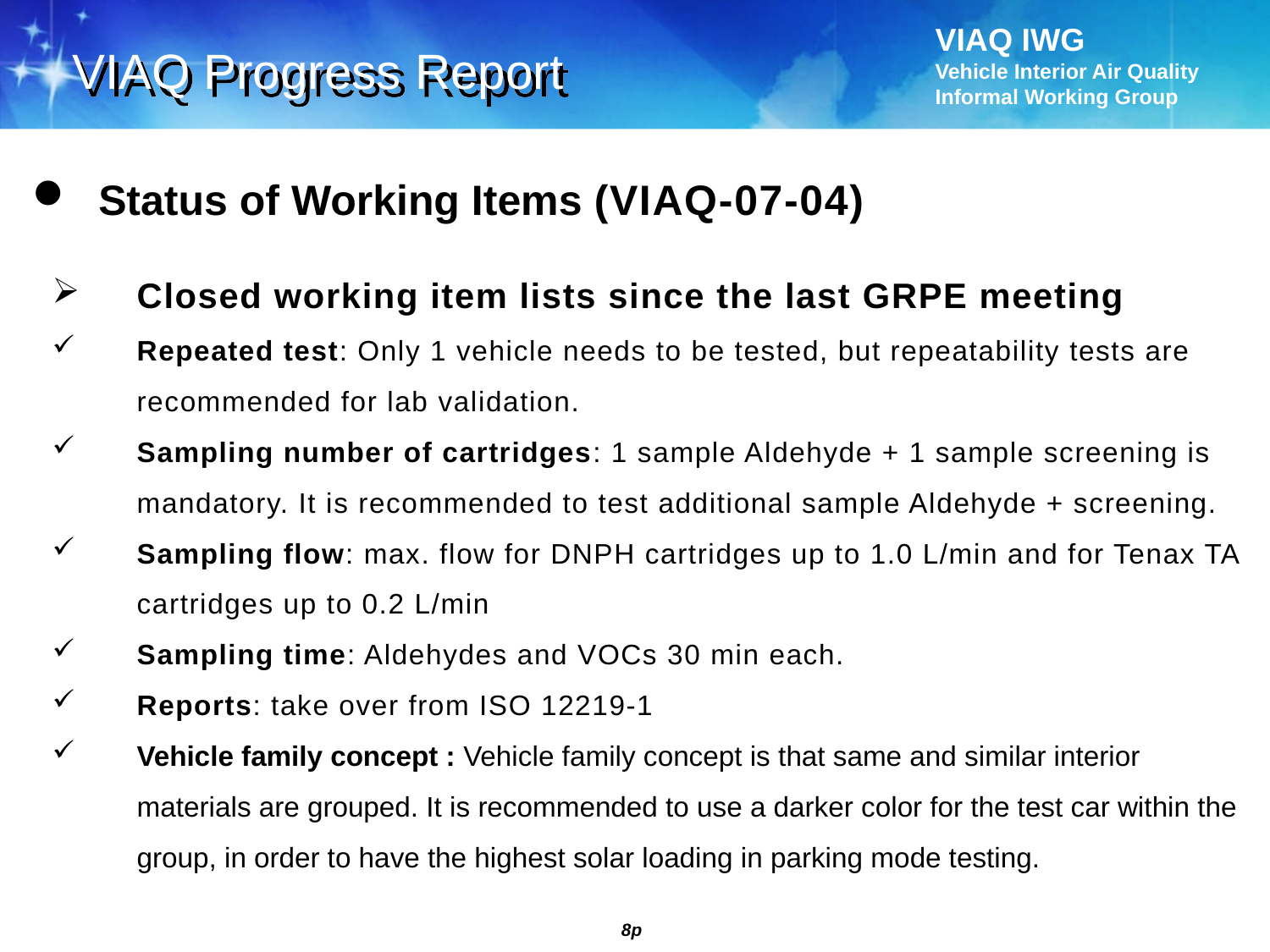

VIAQ Progress Report
  Status of Working Items (VIAQ-07-04)
Closed working item lists since the last GRPE meeting
Repeated test: Only 1 vehicle needs to be tested, but repeatability tests are recommended for lab validation.
Sampling number of cartridges: 1 sample Aldehyde + 1 sample screening is mandatory. It is recommended to test additional sample Aldehyde + screening.
Sampling flow: max. flow for DNPH cartridges up to 1.0 L/min and for Tenax TA cartridges up to 0.2 L/min
Sampling time: Aldehydes and VOCs 30 min each.
Reports: take over from ISO 12219-1
Vehicle family concept : Vehicle family concept is that same and similar interior materials are grouped. It is recommended to use a darker color for the test car within the group, in order to have the highest solar loading in parking mode testing.